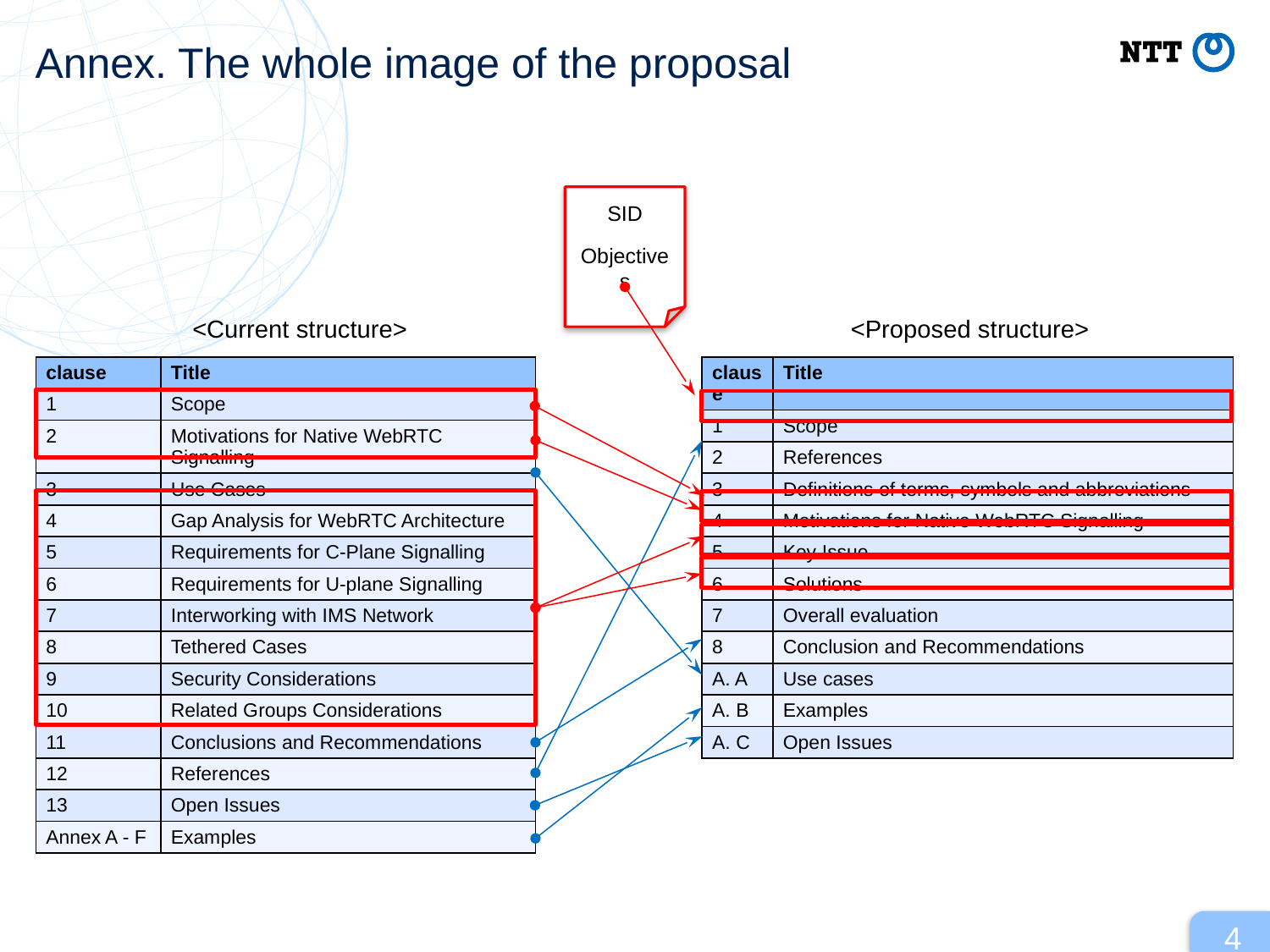

# Annex. The whole image of the proposal
SID

Objectives
<Current structure>
<Proposed structure>
| clause | Title |
| --- | --- |
| 1 | Scope |
| 2 | Motivations for Native WebRTC Signalling |
| 3 | Use Cases |
| 4 | Gap Analysis for WebRTC Architecture |
| 5 | Requirements for C-Plane Signalling |
| 6 | Requirements for U-plane Signalling |
| 7 | Interworking with IMS Network |
| 8 | Tethered Cases |
| 9 | Security Considerations |
| 10 | Related Groups Considerations |
| 11 | Conclusions and Recommendations |
| 12 | References |
| 13 | Open Issues |
| Annex A - F | Examples |
| clause | Title |
| --- | --- |
| 1 | Scope |
| 2 | References |
| 3 | Definitions of terms, symbols and abbreviations |
| 4 | Motivations for Native WebRTC Signalling |
| 5 | Key Issue |
| 6 | Solutions |
| 7 | Overall evaluation |
| 8 | Conclusion and Recommendations |
| A. A | Use cases |
| A. B | Examples |
| A. C | Open Issues |

4